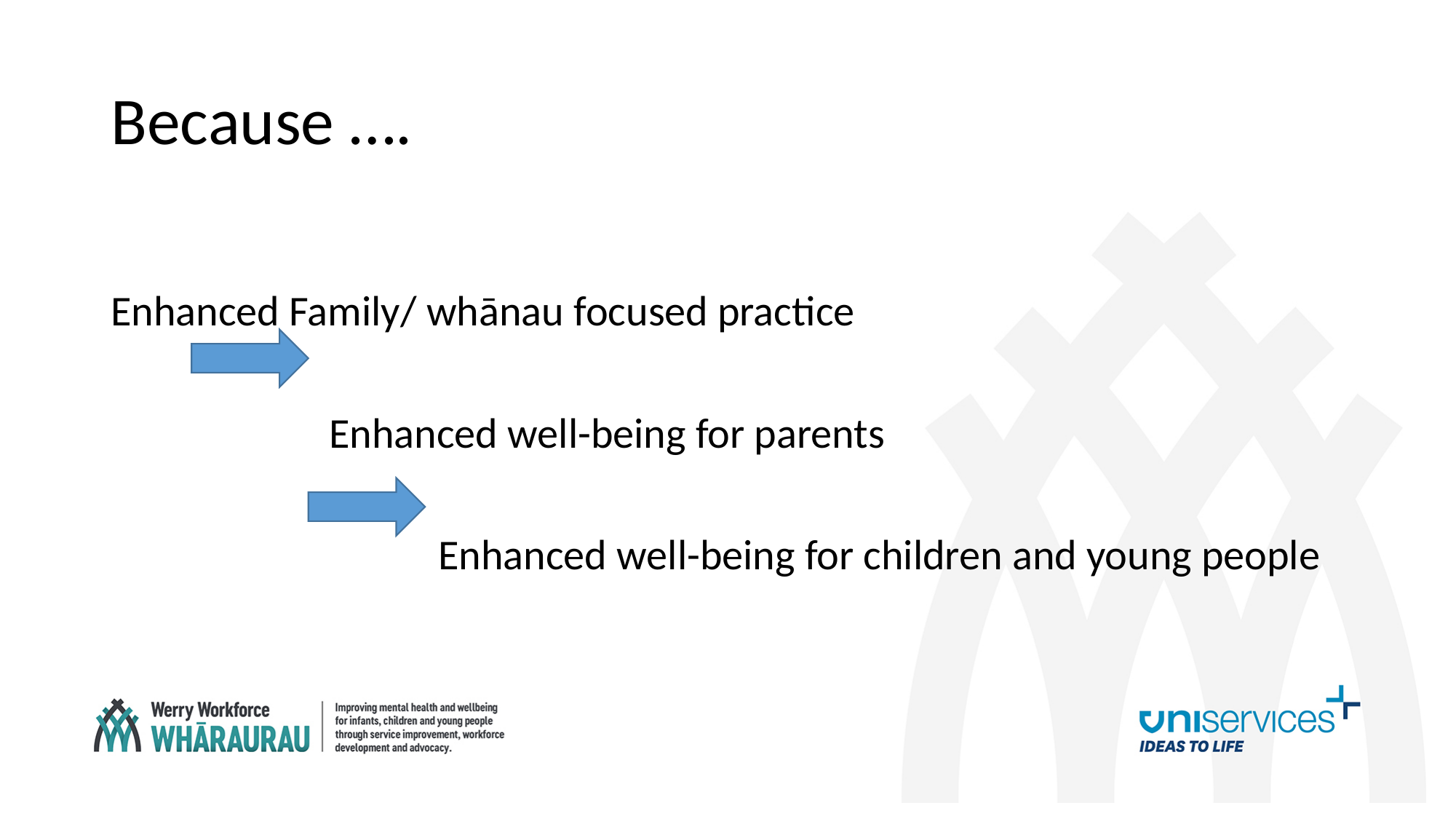

# Because ….

Enhanced Family/ whānau focused practice

		Enhanced well-being for parents

			Enhanced well-being for children and young people